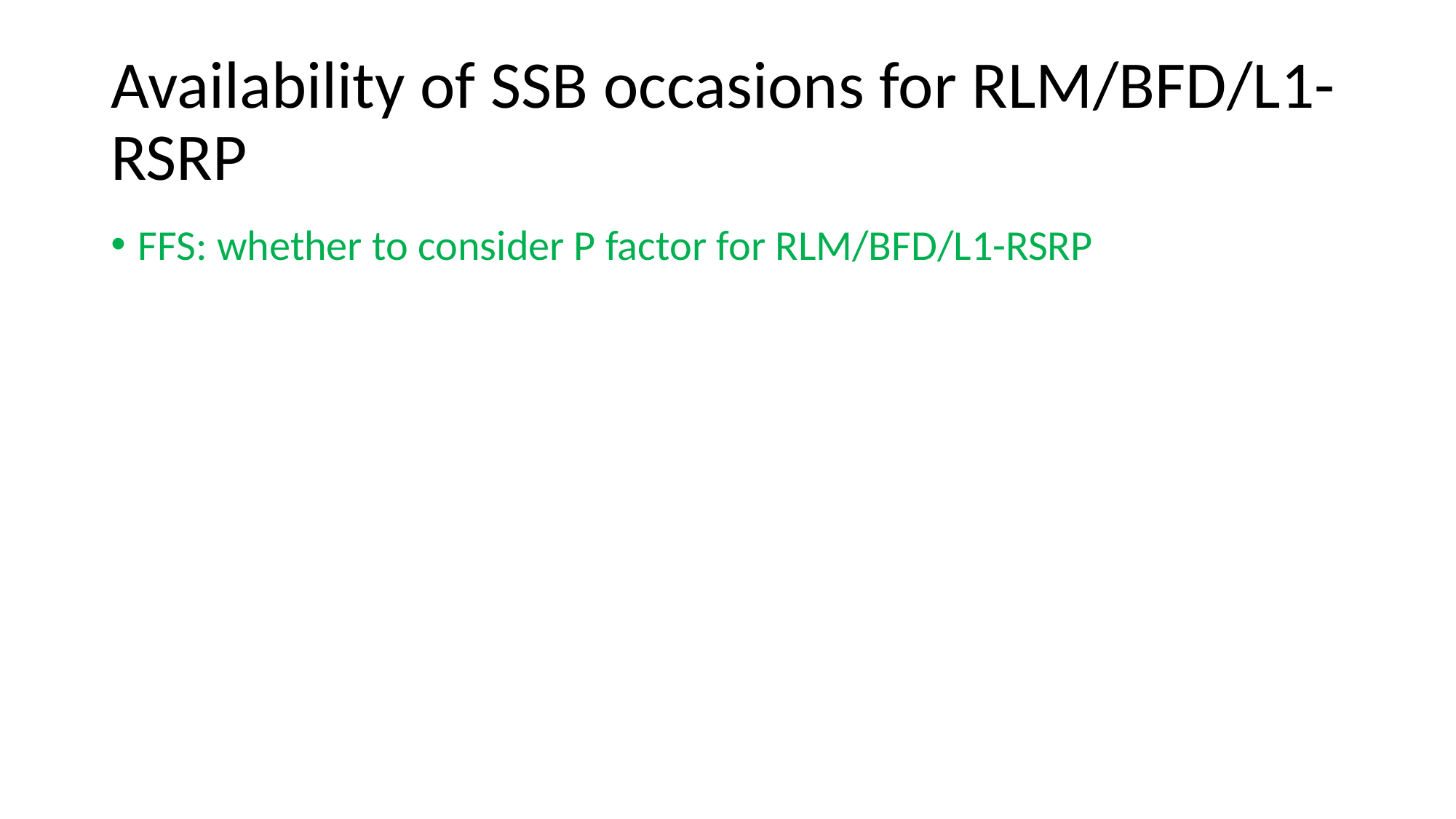

# Availability of SSB occasions for RLM/BFD/L1-RSRP
FFS: whether to consider P factor for RLM/BFD/L1-RSRP